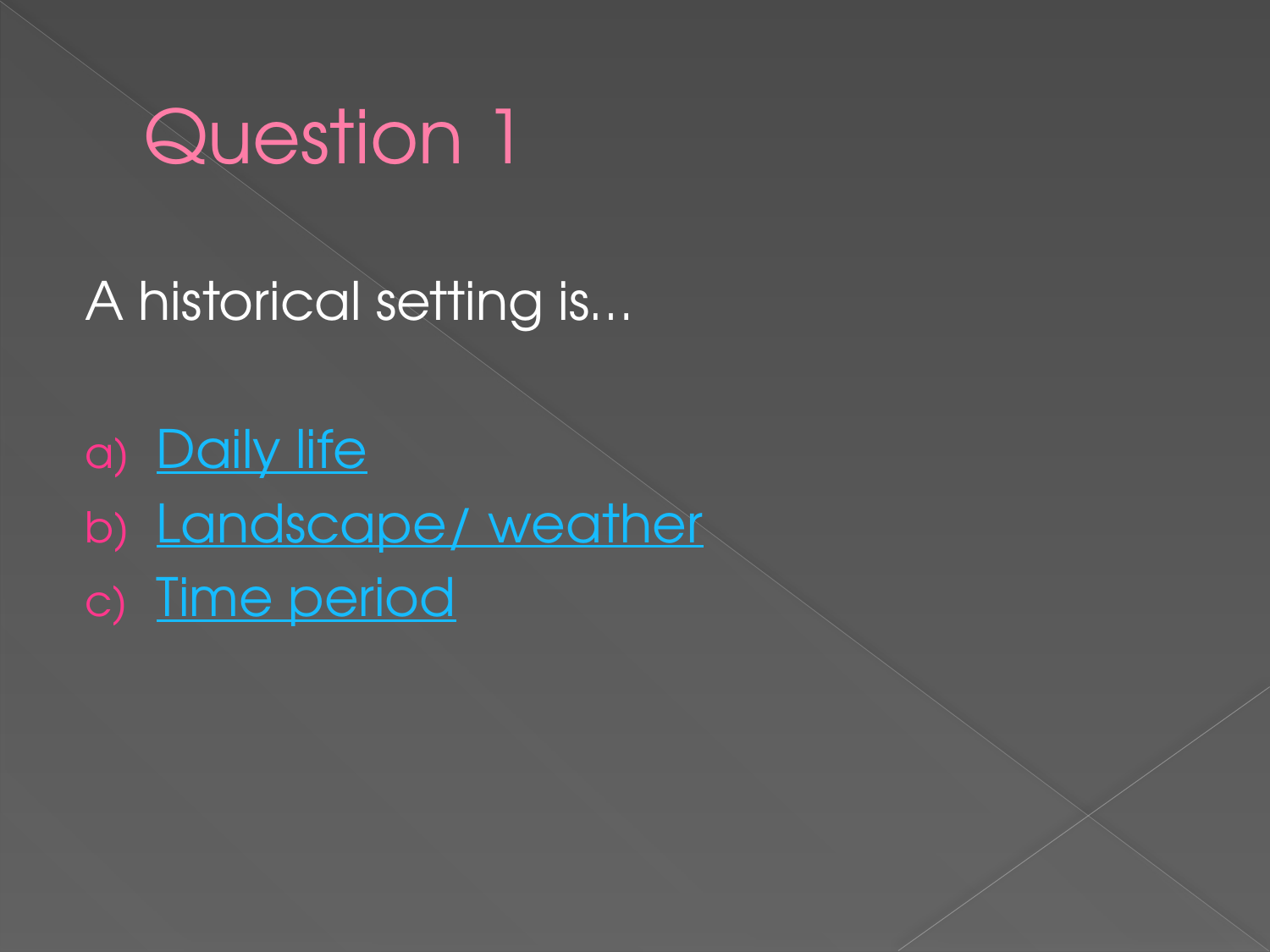

# Question 1
A historical setting is…

Daily life
Landscape/ weather
Time period